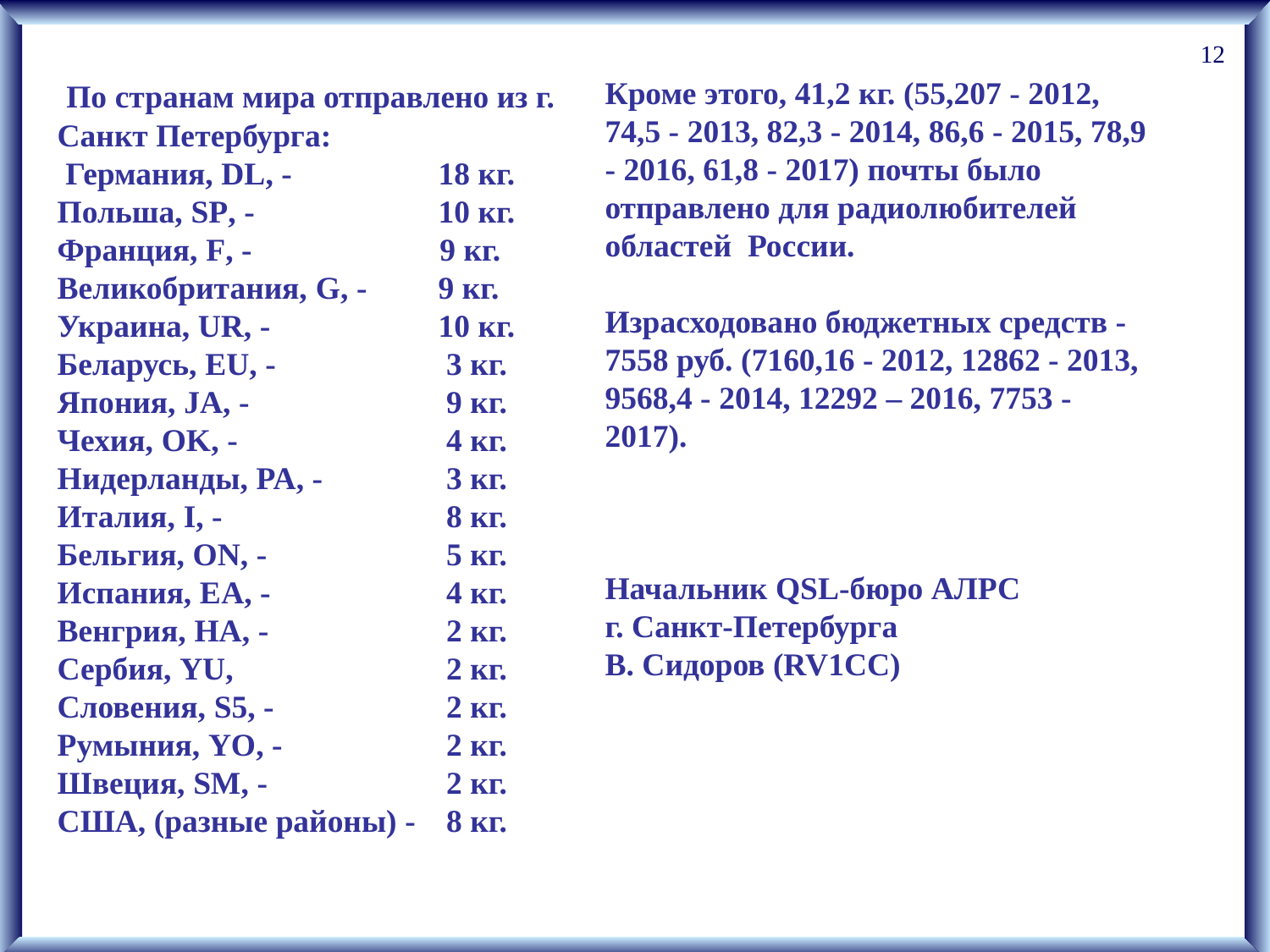

12
 По странам мира отправлено из г. Санкт Петербурга:
 Германия, DL, - 		18 кг.
Польша, SP, -		10 кг.
Франция, F, -	                9 кг.
Великобритания, G, -   	9 кг.
Украина, UR, - 	      	10 кг.
Беларусь, EU, -      	 3 кг.
Япония, JA, -		 9 кг.
Чехия, OK, -		 4 кг.
Нидерланды, PA, - 	 3 кг.
Италия, I, - 		 8 кг.
Бельгия, ON, - 		 5 кг.
Испания, ЕA, -	 	 4 кг.
Венгрия, HA, - 		 2 кг.
Сербия, YU,          	 2 кг.
Словения, S5, - 	      	 2 кг.
Румыния, YO, -		 2 кг.
Швеция, SM, - 		 2 кг.
CША, (разные районы) -	 8 кг.

Кроме этого, 41,2 кг. (55,207 - 2012, 74,5 - 2013, 82,3 - 2014, 86,6 - 2015, 78,9 - 2016, 61,8 - 2017) почты было отправлено для радиолюбителей областей  России.

Израсходовано бюджетных средств - 7558 руб. (7160,16 - 2012, 12862 - 2013, 9568,4 - 2014, 12292 – 2016, 7753 - 2017).

Начальник QSL-бюро АЛРС               г. Санкт-Петербурга
В. Сидоров (RV1CC)